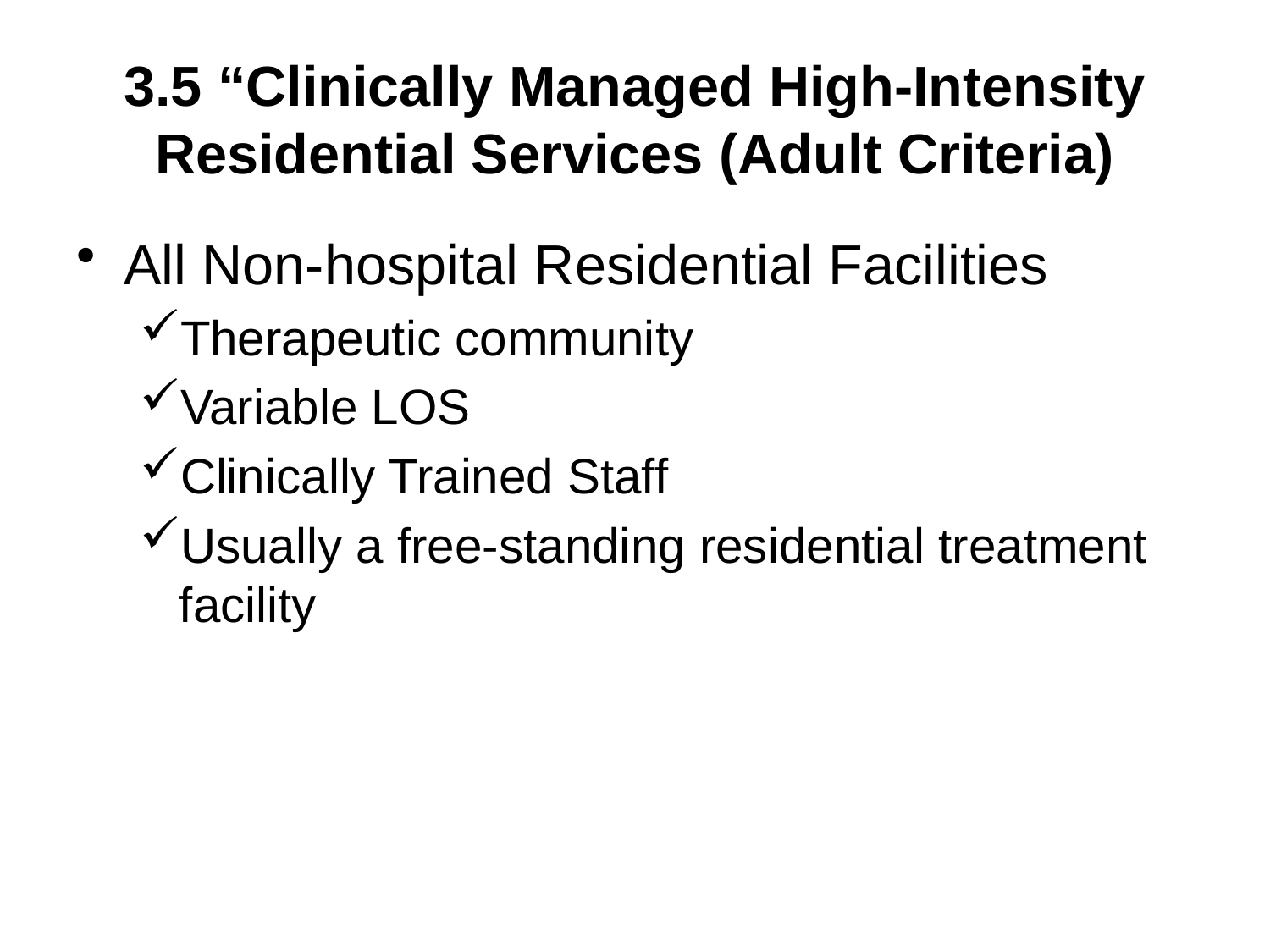

# 3.5 “Clinically Managed High-Intensity Residential Services (Adult Criteria)
All Non-hospital Residential Facilities
Therapeutic community
Variable LOS
Clinically Trained Staff
Usually a free-standing residential treatment facility